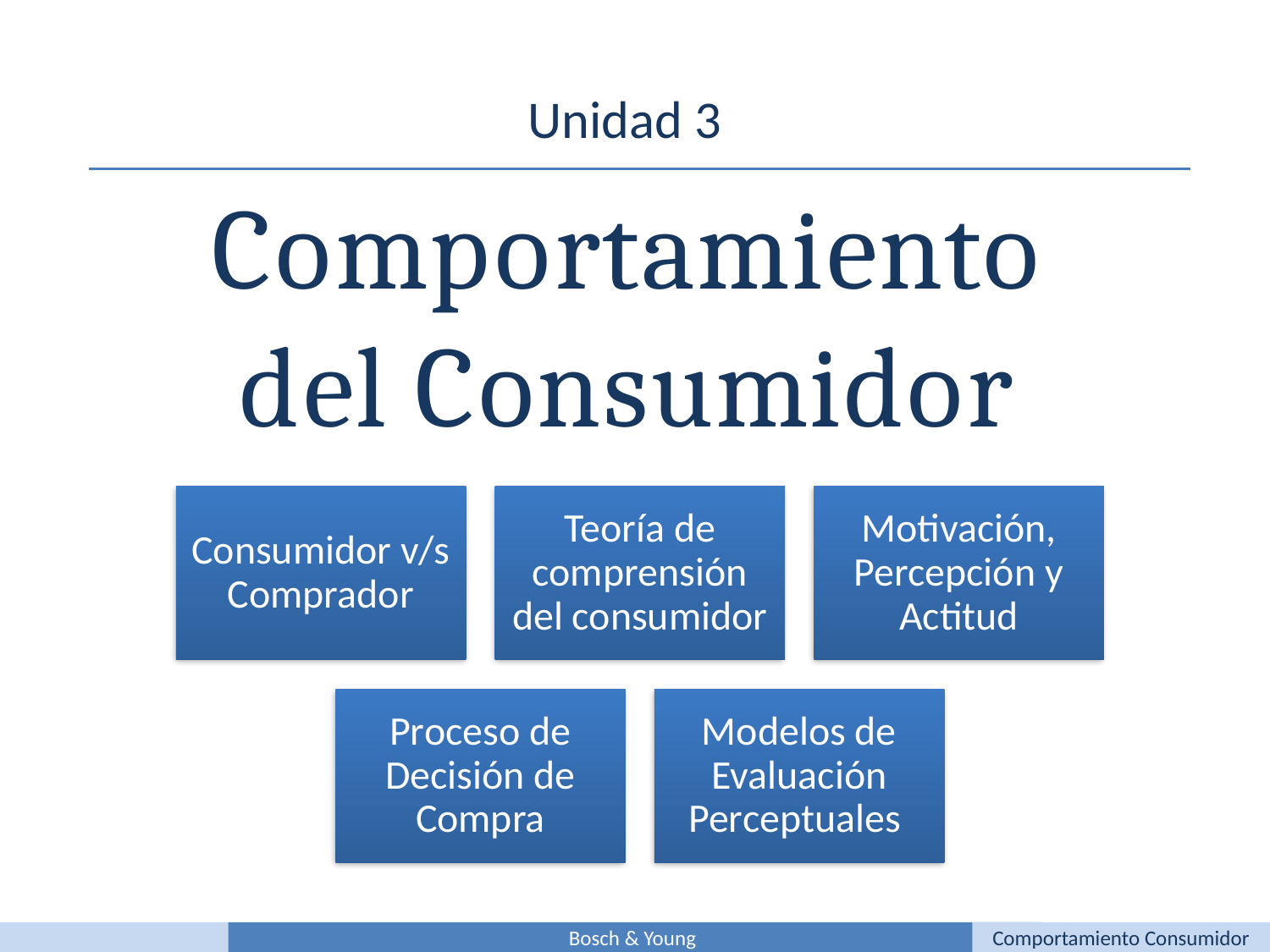

Unidad 3
Comportamiento del Consumidor
Consumidor v/s Comprador
Teoría de comprensión del consumidor
Motivación, Percepción y Actitud
Proceso de Decisión de Compra
Modelos de Evaluación Perceptuales

Bosch & Young
Comportamiento Consumidor